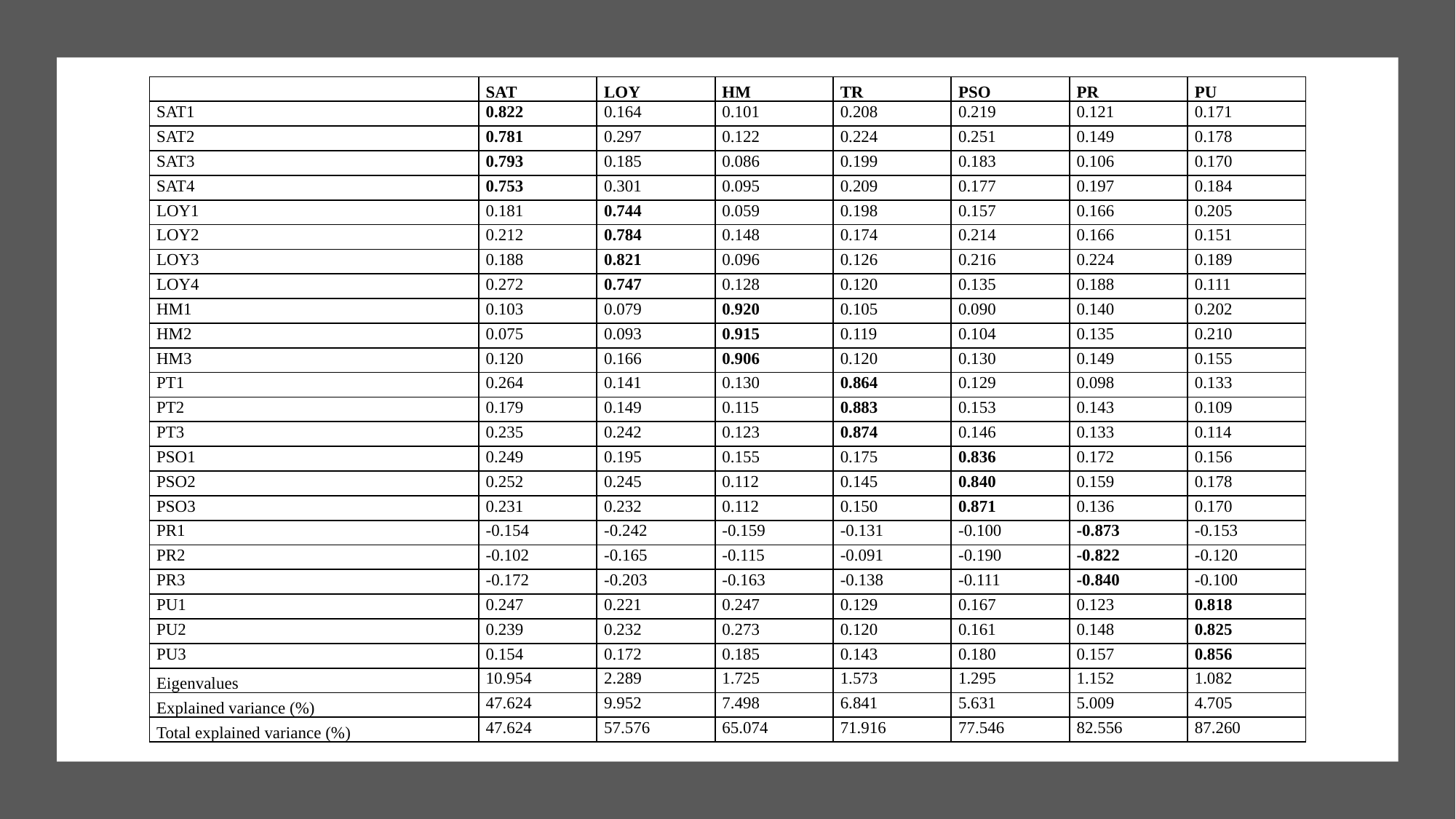

|  | SAT | LOY | HM | TR | PSO | PR | PU |
| --- | --- | --- | --- | --- | --- | --- | --- |
| SAT1 | 0.822 | 0.164 | 0.101 | 0.208 | 0.219 | 0.121 | 0.171 |
| SAT2 | 0.781 | 0.297 | 0.122 | 0.224 | 0.251 | 0.149 | 0.178 |
| SAT3 | 0.793 | 0.185 | 0.086 | 0.199 | 0.183 | 0.106 | 0.170 |
| SAT4 | 0.753 | 0.301 | 0.095 | 0.209 | 0.177 | 0.197 | 0.184 |
| LOY1 | 0.181 | 0.744 | 0.059 | 0.198 | 0.157 | 0.166 | 0.205 |
| LOY2 | 0.212 | 0.784 | 0.148 | 0.174 | 0.214 | 0.166 | 0.151 |
| LOY3 | 0.188 | 0.821 | 0.096 | 0.126 | 0.216 | 0.224 | 0.189 |
| LOY4 | 0.272 | 0.747 | 0.128 | 0.120 | 0.135 | 0.188 | 0.111 |
| HM1 | 0.103 | 0.079 | 0.920 | 0.105 | 0.090 | 0.140 | 0.202 |
| HM2 | 0.075 | 0.093 | 0.915 | 0.119 | 0.104 | 0.135 | 0.210 |
| HM3 | 0.120 | 0.166 | 0.906 | 0.120 | 0.130 | 0.149 | 0.155 |
| PT1 | 0.264 | 0.141 | 0.130 | 0.864 | 0.129 | 0.098 | 0.133 |
| PT2 | 0.179 | 0.149 | 0.115 | 0.883 | 0.153 | 0.143 | 0.109 |
| PT3 | 0.235 | 0.242 | 0.123 | 0.874 | 0.146 | 0.133 | 0.114 |
| PSO1 | 0.249 | 0.195 | 0.155 | 0.175 | 0.836 | 0.172 | 0.156 |
| PSO2 | 0.252 | 0.245 | 0.112 | 0.145 | 0.840 | 0.159 | 0.178 |
| PSO3 | 0.231 | 0.232 | 0.112 | 0.150 | 0.871 | 0.136 | 0.170 |
| PR1 | -0.154 | -0.242 | -0.159 | -0.131 | -0.100 | -0.873 | -0.153 |
| PR2 | -0.102 | -0.165 | -0.115 | -0.091 | -0.190 | -0.822 | -0.120 |
| PR3 | -0.172 | -0.203 | -0.163 | -0.138 | -0.111 | -0.840 | -0.100 |
| PU1 | 0.247 | 0.221 | 0.247 | 0.129 | 0.167 | 0.123 | 0.818 |
| PU2 | 0.239 | 0.232 | 0.273 | 0.120 | 0.161 | 0.148 | 0.825 |
| PU3 | 0.154 | 0.172 | 0.185 | 0.143 | 0.180 | 0.157 | 0.856 |
| Eigenvalues | 10.954 | 2.289 | 1.725 | 1.573 | 1.295 | 1.152 | 1.082 |
| Explained variance (%) | 47.624 | 9.952 | 7.498 | 6.841 | 5.631 | 5.009 | 4.705 |
| Total explained variance (%) | 47.624 | 57.576 | 65.074 | 71.916 | 77.546 | 82.556 | 87.260 |